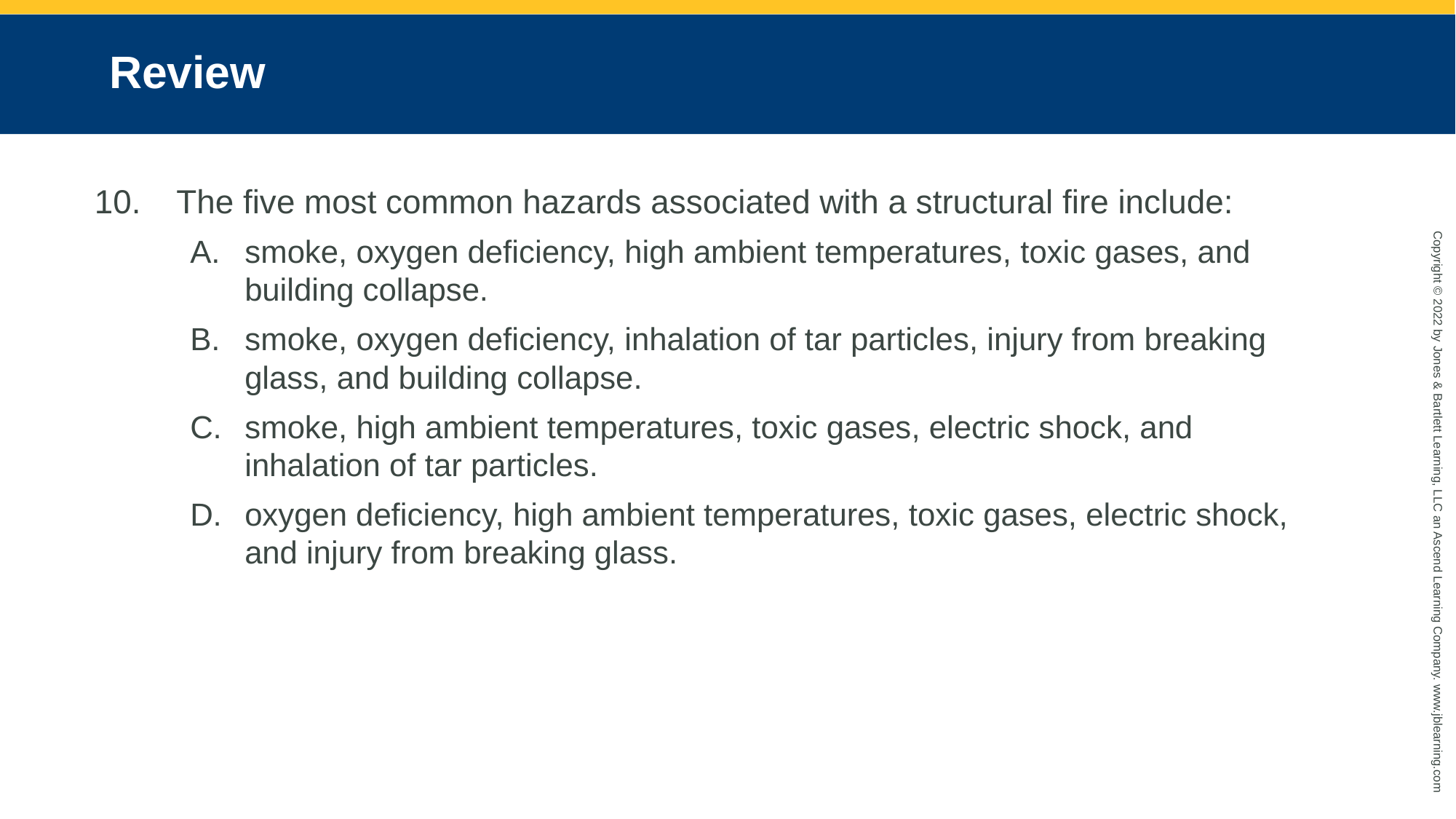

# Review
The five most common hazards associated with a structural fire include:
smoke, oxygen deficiency, high ambient temperatures, toxic gases, and building collapse.
smoke, oxygen deficiency, inhalation of tar particles, injury from breaking glass, and building collapse.
smoke, high ambient temperatures, toxic gases, electric shock, and inhalation of tar particles.
oxygen deficiency, high ambient temperatures, toxic gases, electric shock, and injury from breaking glass.